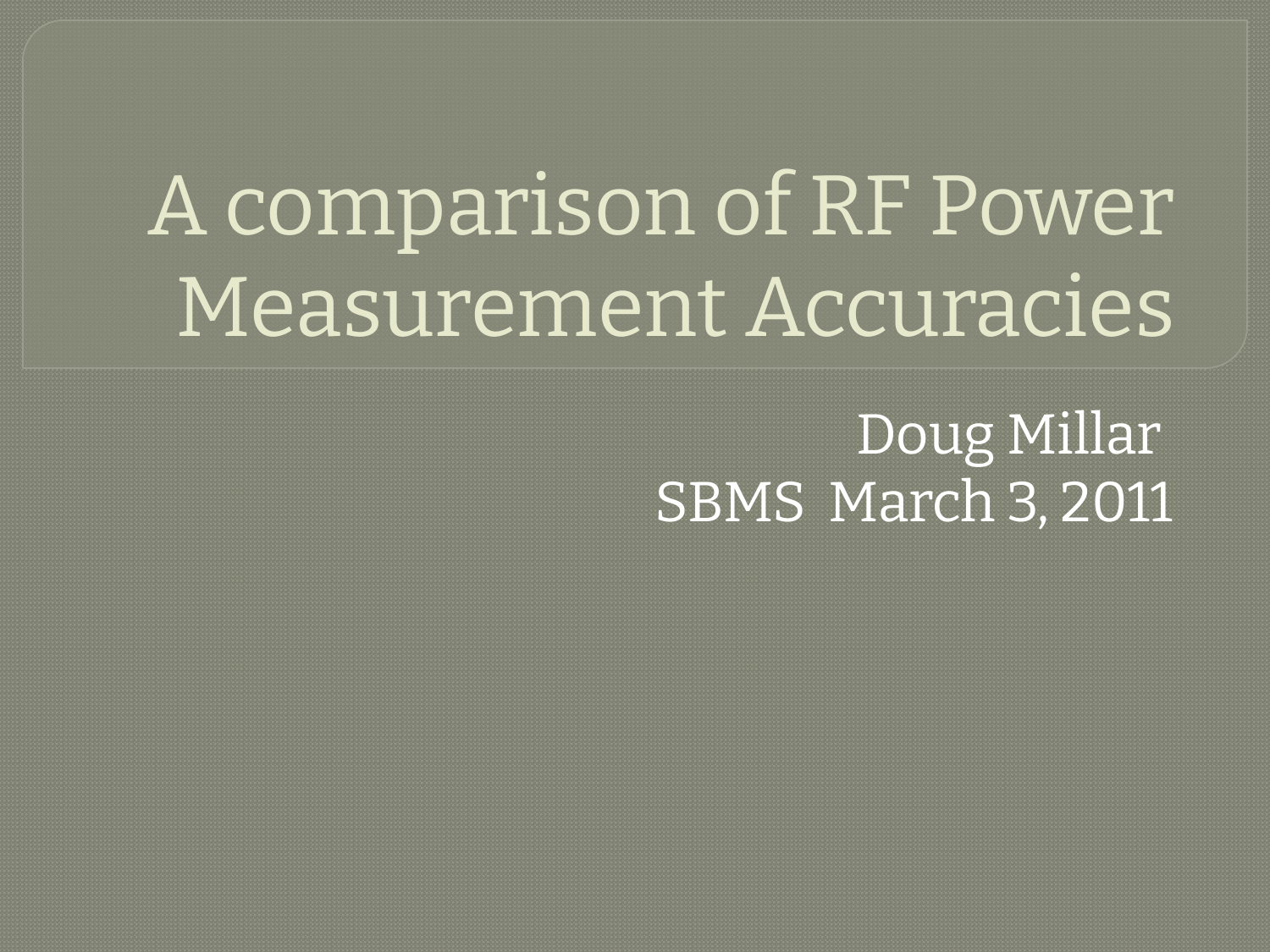

# A comparison of RF Power Measurement Accuracies
Doug Millar
SBMS  March 3, 2011